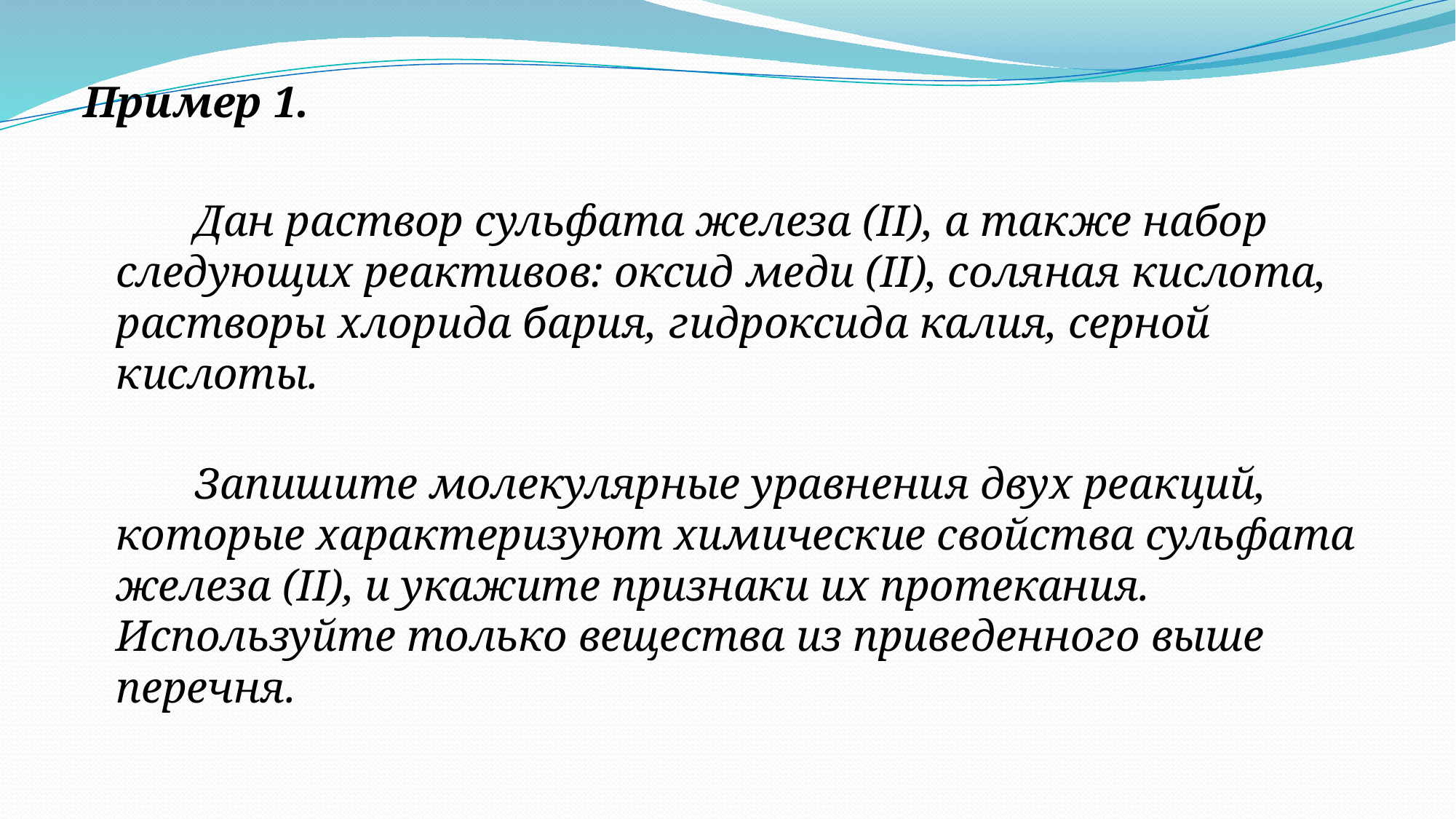

Пример 1.

          Дан раствор сульфата железа (II), а также набор следующих реактивов: оксид меди (II), соляная кислота, растворы хлорида бария, гидроксида калия, серной кислоты.
          Запишите молекулярные уравнения двух реакций, которые характеризуют химические свойства сульфата железа (II), и укажите признаки их протекания. Используйте только вещества из приведенного выше перечня.